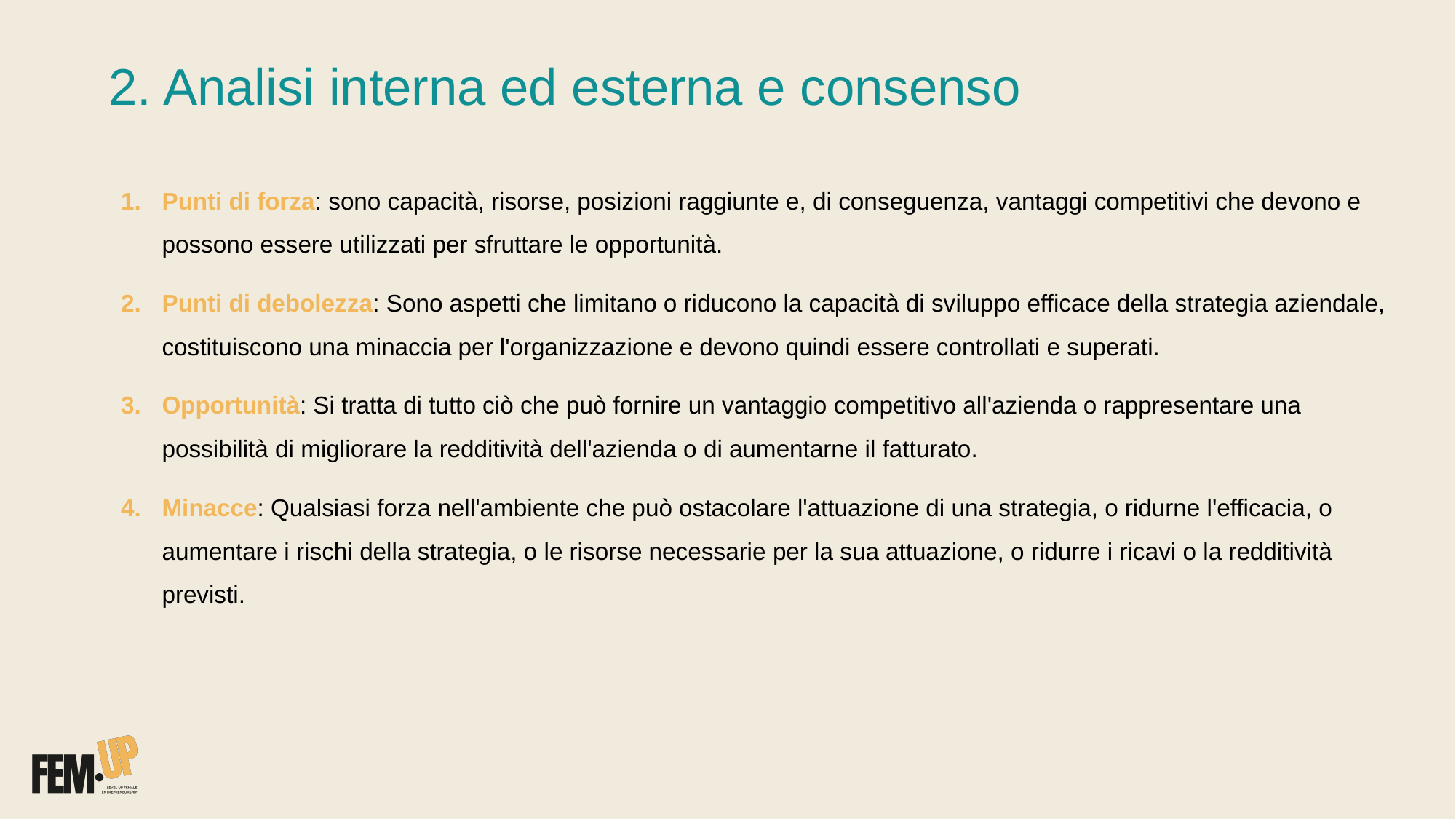

# 2. Analisi interna ed esterna e consenso
Punti di forza: sono capacità, risorse, posizioni raggiunte e, di conseguenza, vantaggi competitivi che devono e possono essere utilizzati per sfruttare le opportunità.
Punti di debolezza: Sono aspetti che limitano o riducono la capacità di sviluppo efficace della strategia aziendale, costituiscono una minaccia per l'organizzazione e devono quindi essere controllati e superati.
Opportunità: Si tratta di tutto ciò che può fornire un vantaggio competitivo all'azienda o rappresentare una possibilità di migliorare la redditività dell'azienda o di aumentarne il fatturato.
Minacce: Qualsiasi forza nell'ambiente che può ostacolare l'attuazione di una strategia, o ridurne l'efficacia, o aumentare i rischi della strategia, o le risorse necessarie per la sua attuazione, o ridurre i ricavi o la redditività previsti.